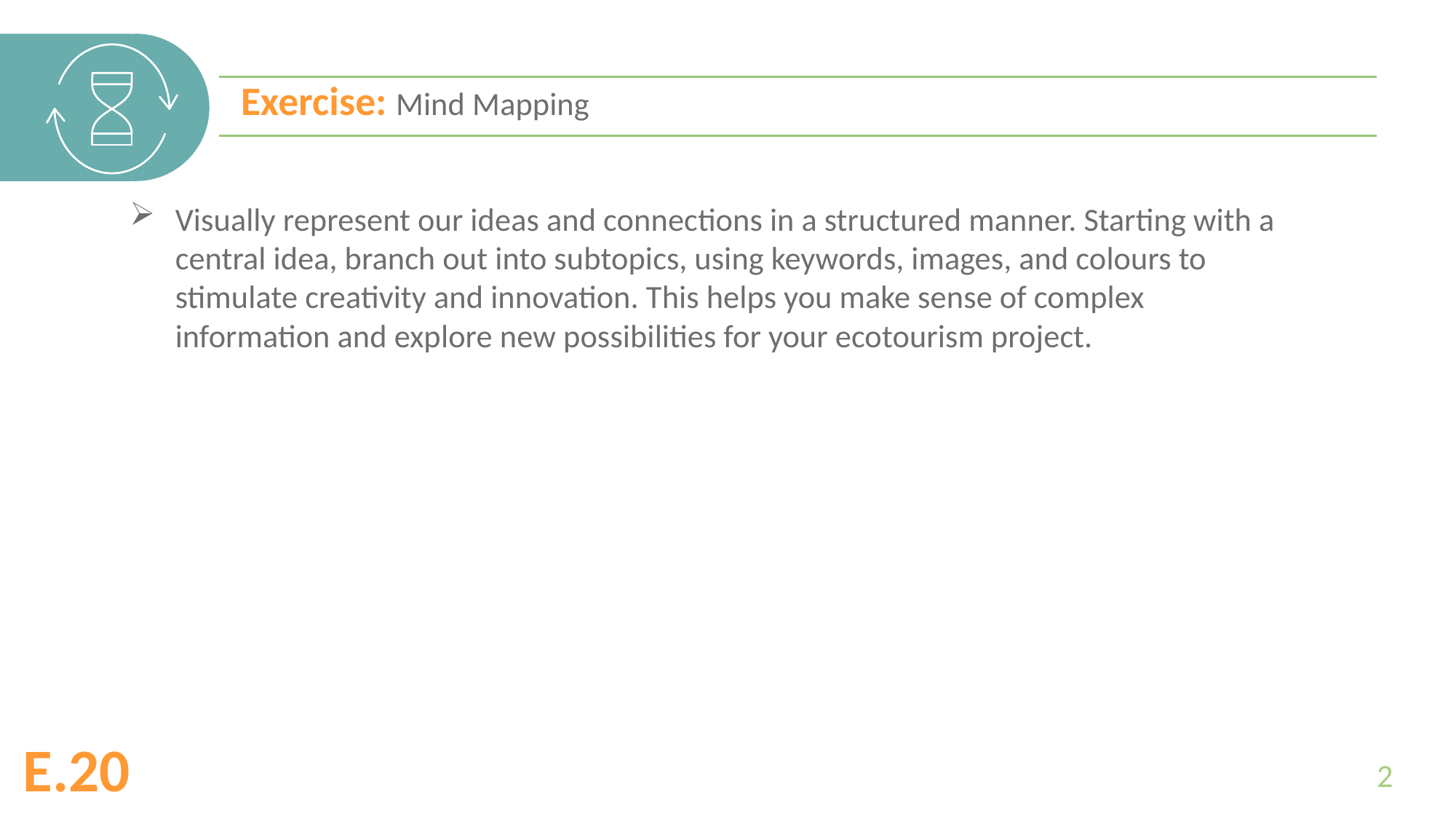

Exercise: Mind Mapping

Visually represent our ideas and connections in a structured manner. Starting with a central idea, branch out into subtopics, using keywords, images, and colours to stimulate creativity and innovation. This helps you make sense of complex information and explore new possibilities for your ecotourism project.

2
E.20